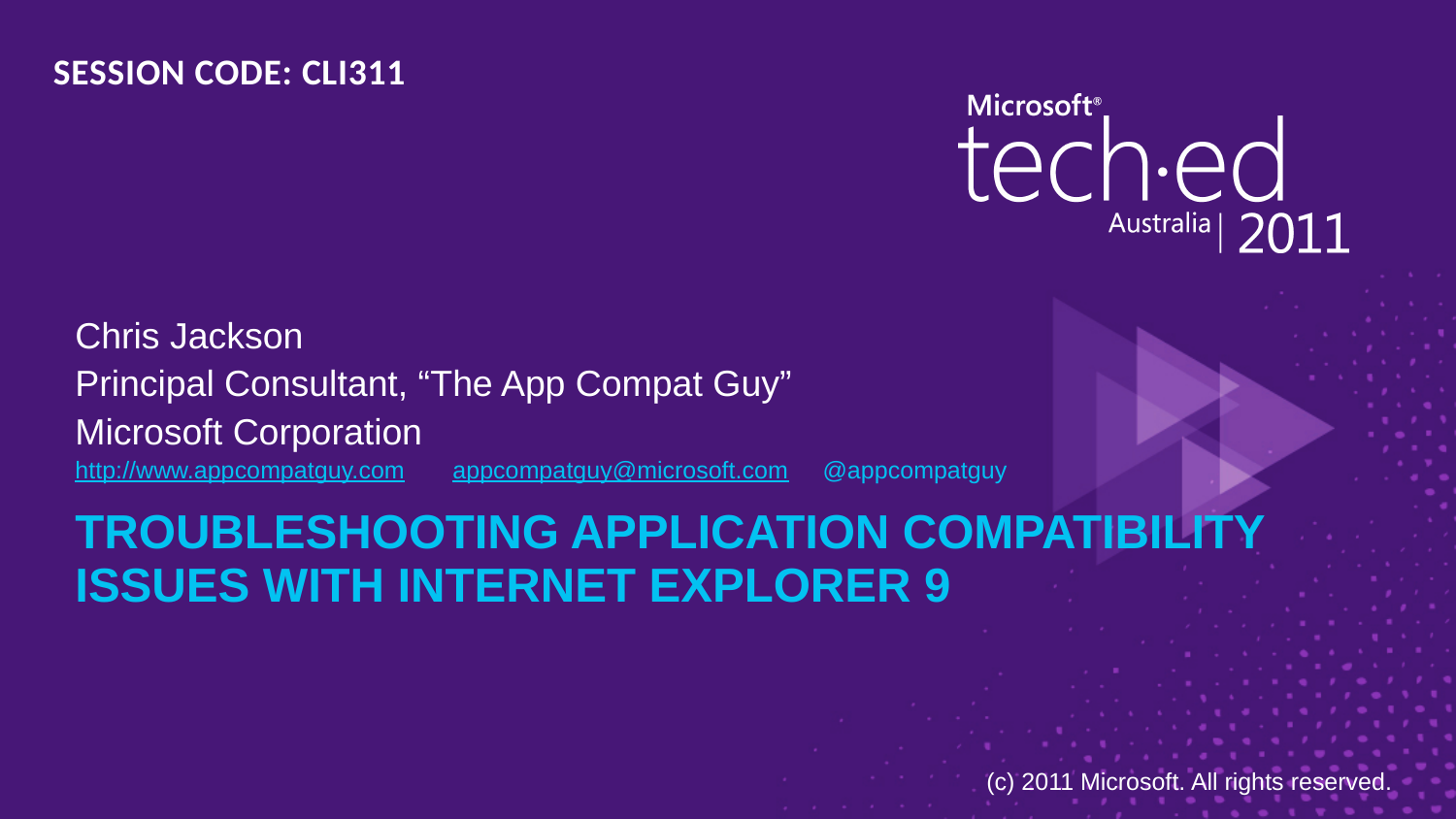

SESSION CODE: CLI311
Chris Jackson
Principal Consultant, “The App Compat Guy”
Microsoft Corporation
http://www.appcompatguy.com       appcompatguy@microsoft.com     @appcompatguy
# Troubleshooting Application Compatibility Issues with Internet Explorer 9
(c) 2011 Microsoft. All rights reserved.